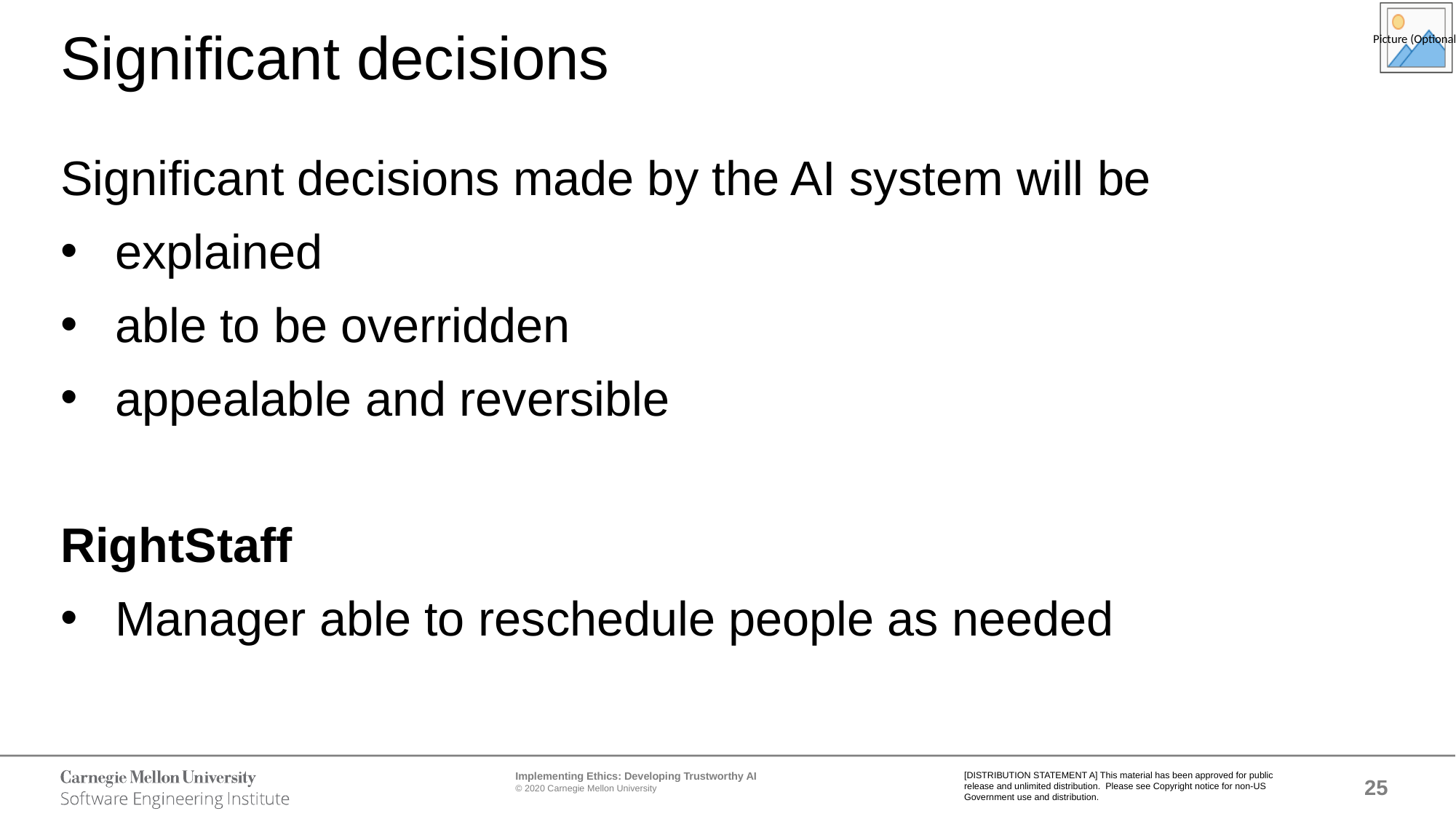

# Significant decisions
Significant decisions made by the AI system will be
explained
able to be overridden
appealable and reversible

RightStaff
Manager able to reschedule people as needed